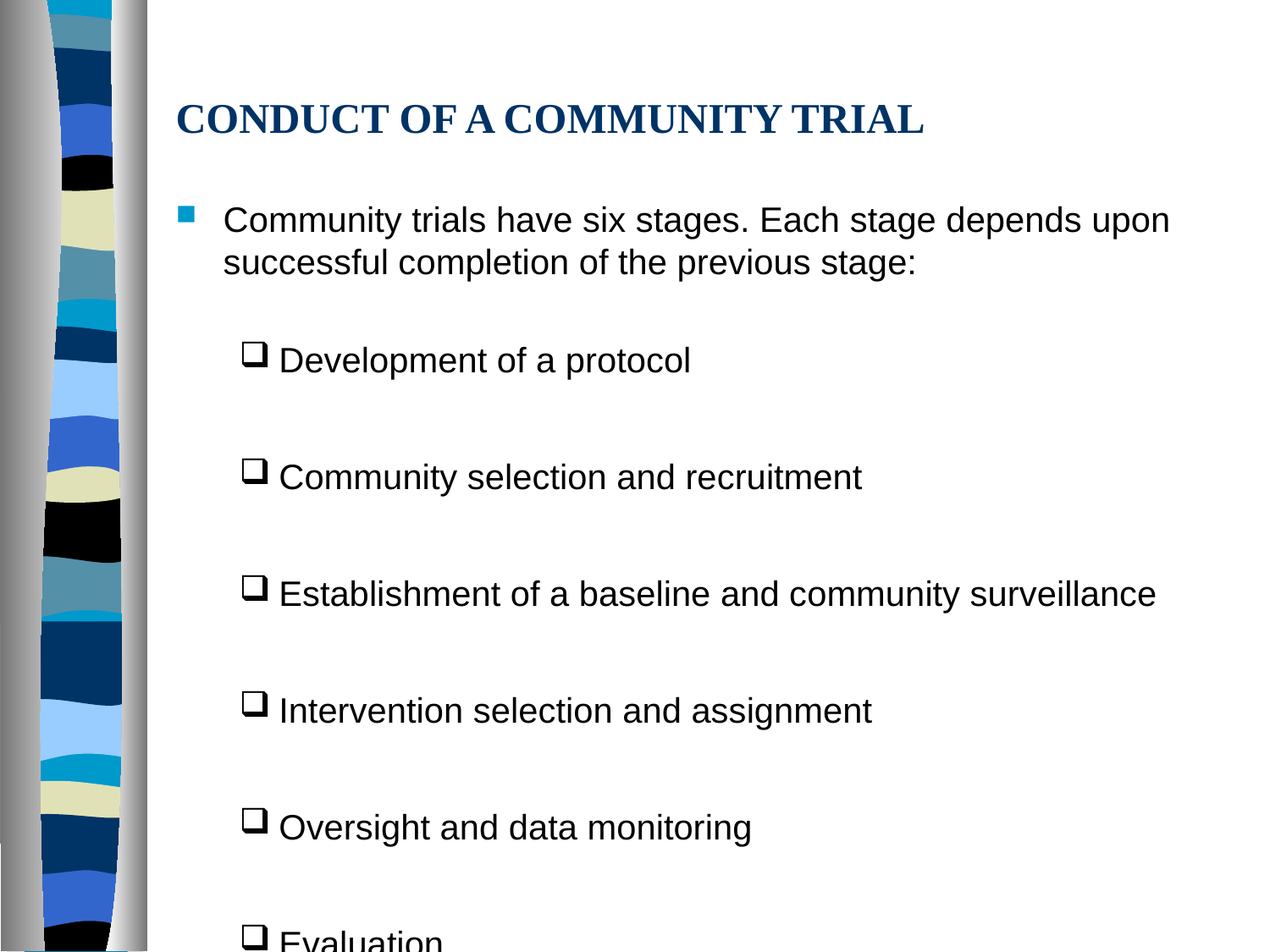

# CONDUCT OF A COMMUNITY TRIAL
Community trials have six stages. Each stage depends upon successful completion of the previous stage:

Development of a protocol

Community selection and recruitment

Establishment of a baseline and community surveillance

Intervention selection and assignment

Oversight and data monitoring

Evaluation